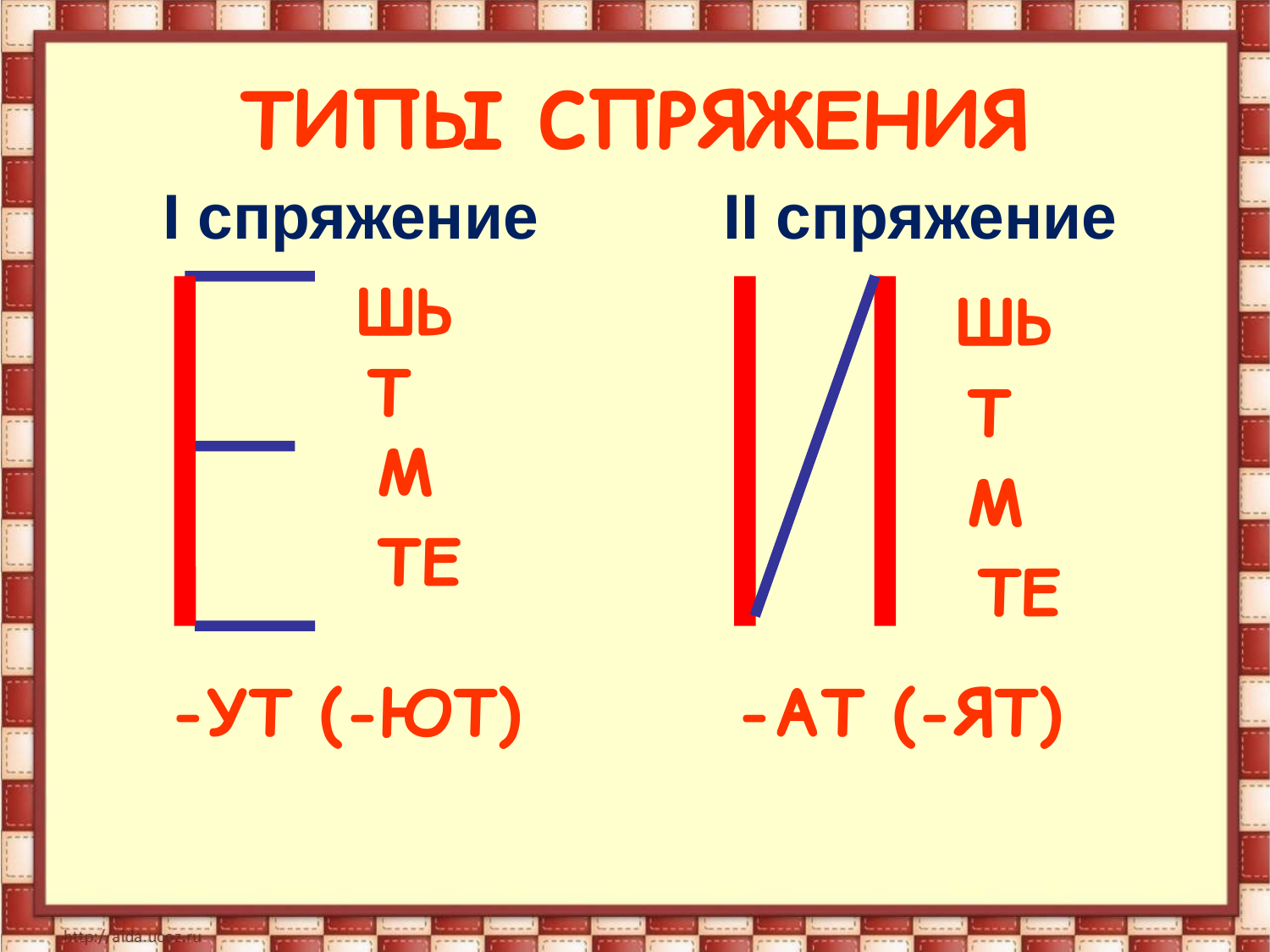

# ТИПЫ СПРЯЖЕНИЯ
I спряжение
II спряжение
ШЬ

ШЬ
Т
Т
М

М
ТЕ
ТЕ

-УТ (-ЮТ)

-АТ (-ЯТ)